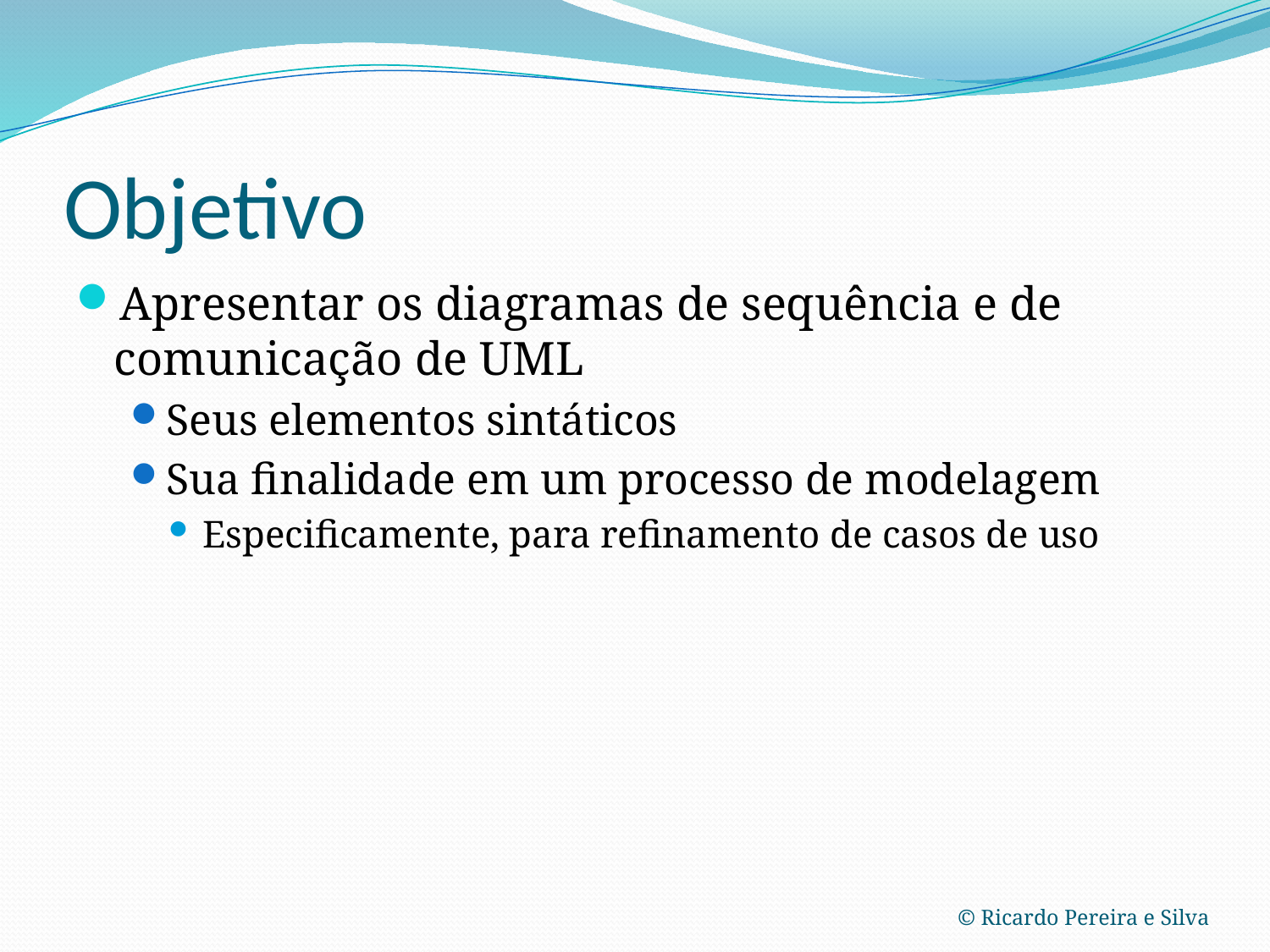

# Objetivo
Apresentar os diagramas de sequência e de comunicação de UML
Seus elementos sintáticos
Sua finalidade em um processo de modelagem
Especificamente, para refinamento de casos de uso
© Ricardo Pereira e Silva